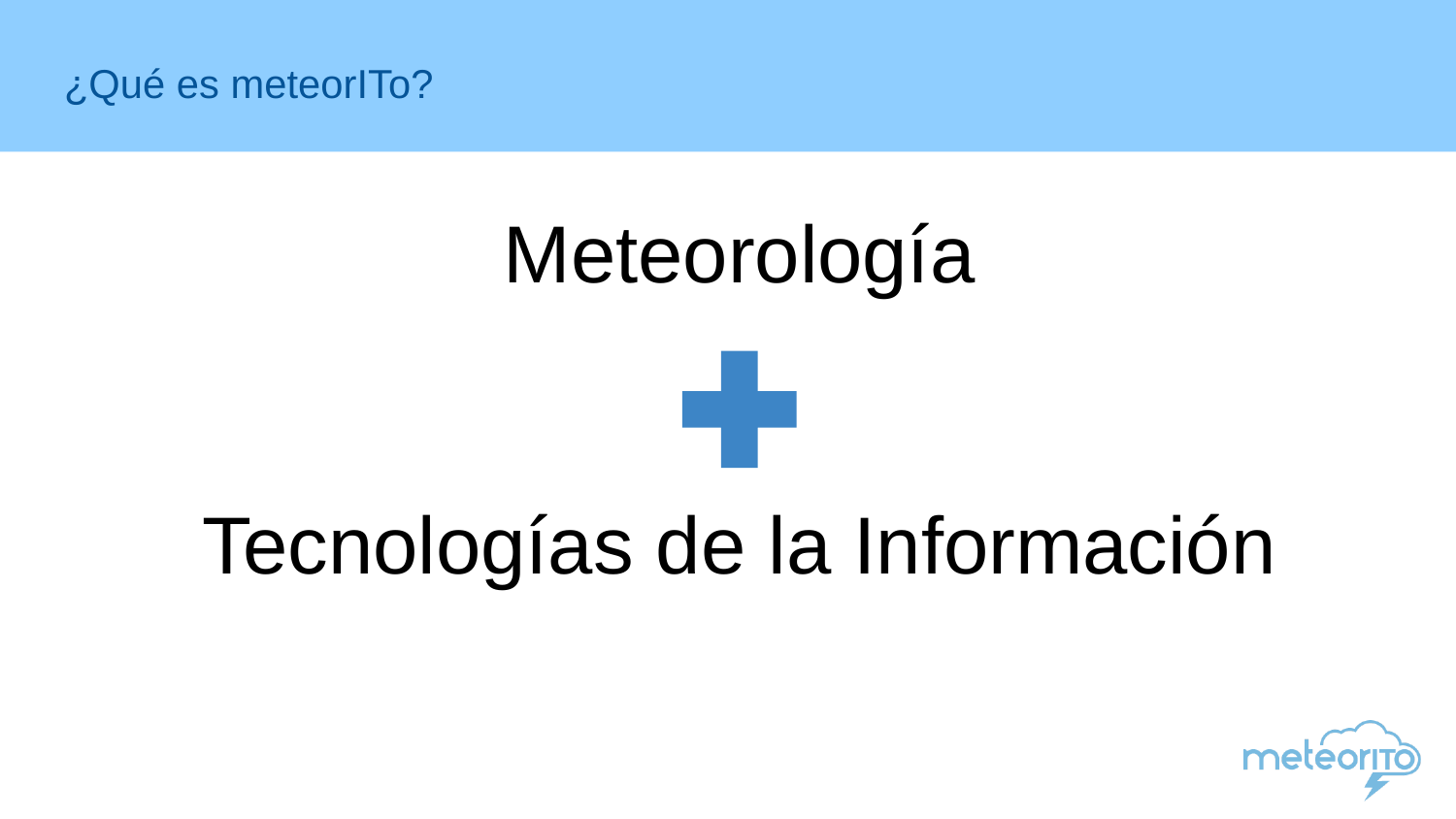

# ¿Qué es meteorITo?
Meteorología

Tecnologías de la Información